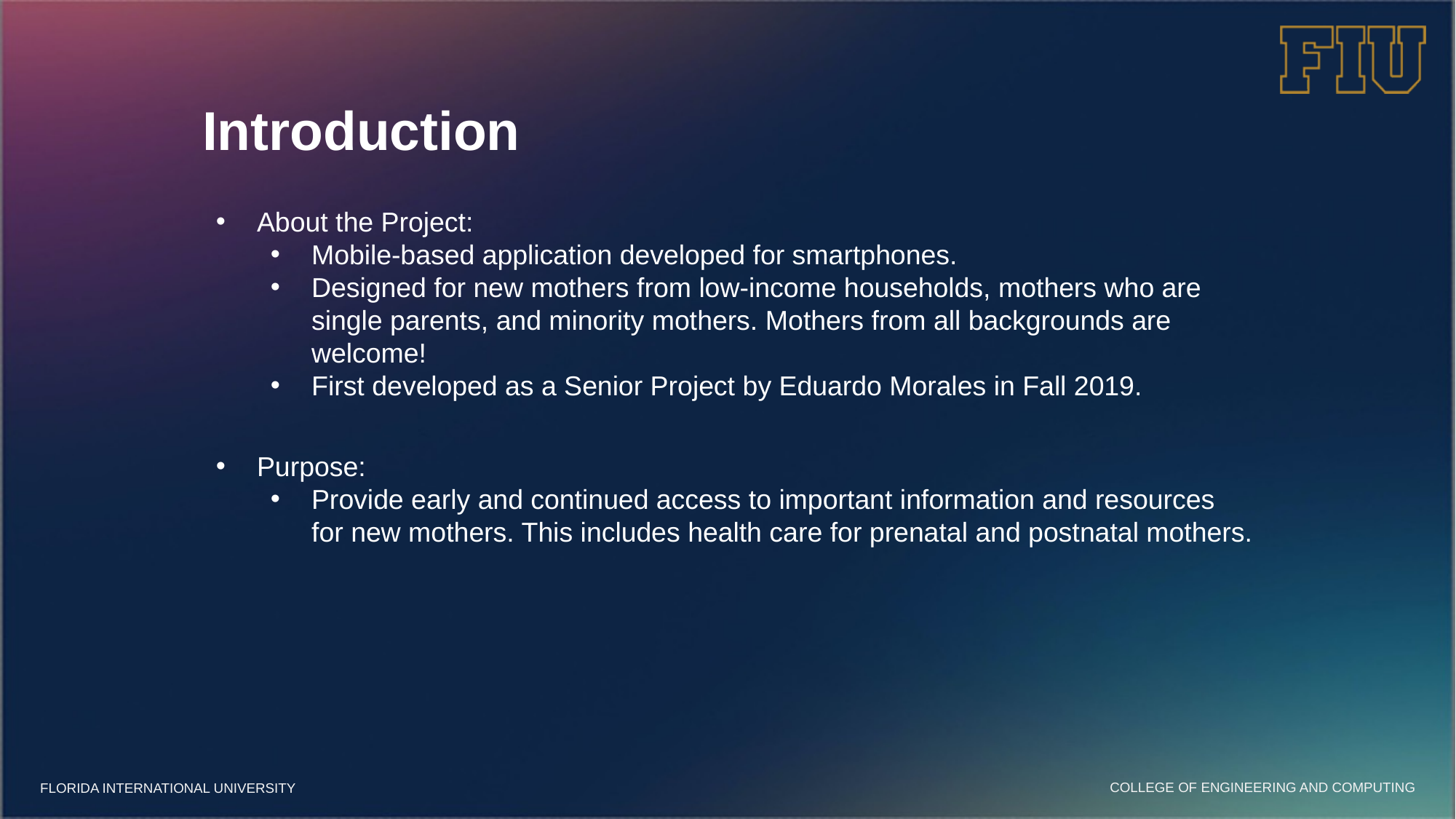

# Introduction
About the Project:
Mobile-based application developed for smartphones.
Designed for new mothers from low-income households, mothers who are single parents, and minority mothers. Mothers from all backgrounds are welcome!
First developed as a Senior Project by Eduardo Morales in Fall 2019.

Purpose:
Provide early and continued access to important information and resources for new mothers. This includes health care for prenatal and postnatal mothers.